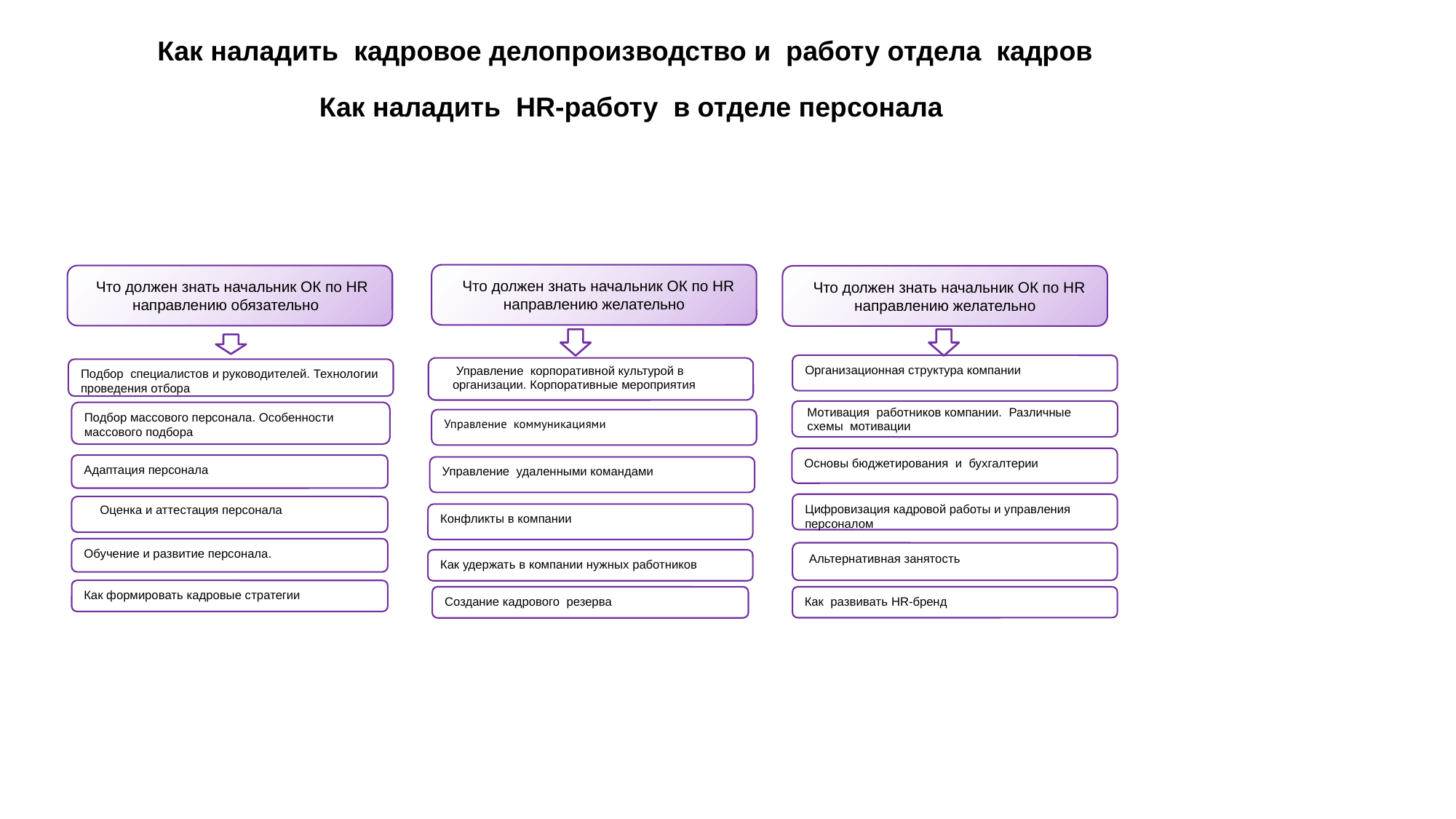

Как наладить  кадровое делопроизводство и  работу отдела  кадров
 Как наладить  HR-работу  в отделе персонала
  Что должен знать начальник ОК по HR направлению желательно
 Что должен знать начальник ОК по HR направлению обязательно
  Что должен знать начальник ОК по HR направлению желательно

Организационная структура компании
 Управление  корпоративной культурой в организации. Корпоративные мероприятия

Подбор  специалистов и руководителей. Технологии проведения отбора
Мотивация  работников компании.  Различные схемы  мотивации

Подбор массового персонала. Особенности массового подбора
Управление  коммуникациями
Основы бюджетирования  и  бухгалтерии
Адаптация персонала
Управление  удаленными командами
Цифровизация кадровой работы и управления персоналом

Оценка и аттестация персонала
Конфликты в компании
Обучение и развитие персонала.

Альтернативная занятость
Как удержать в компании нужных работников
Как формировать кадровые стратегии
Как  развивать HR-бренд
Создание кадрового  резерва